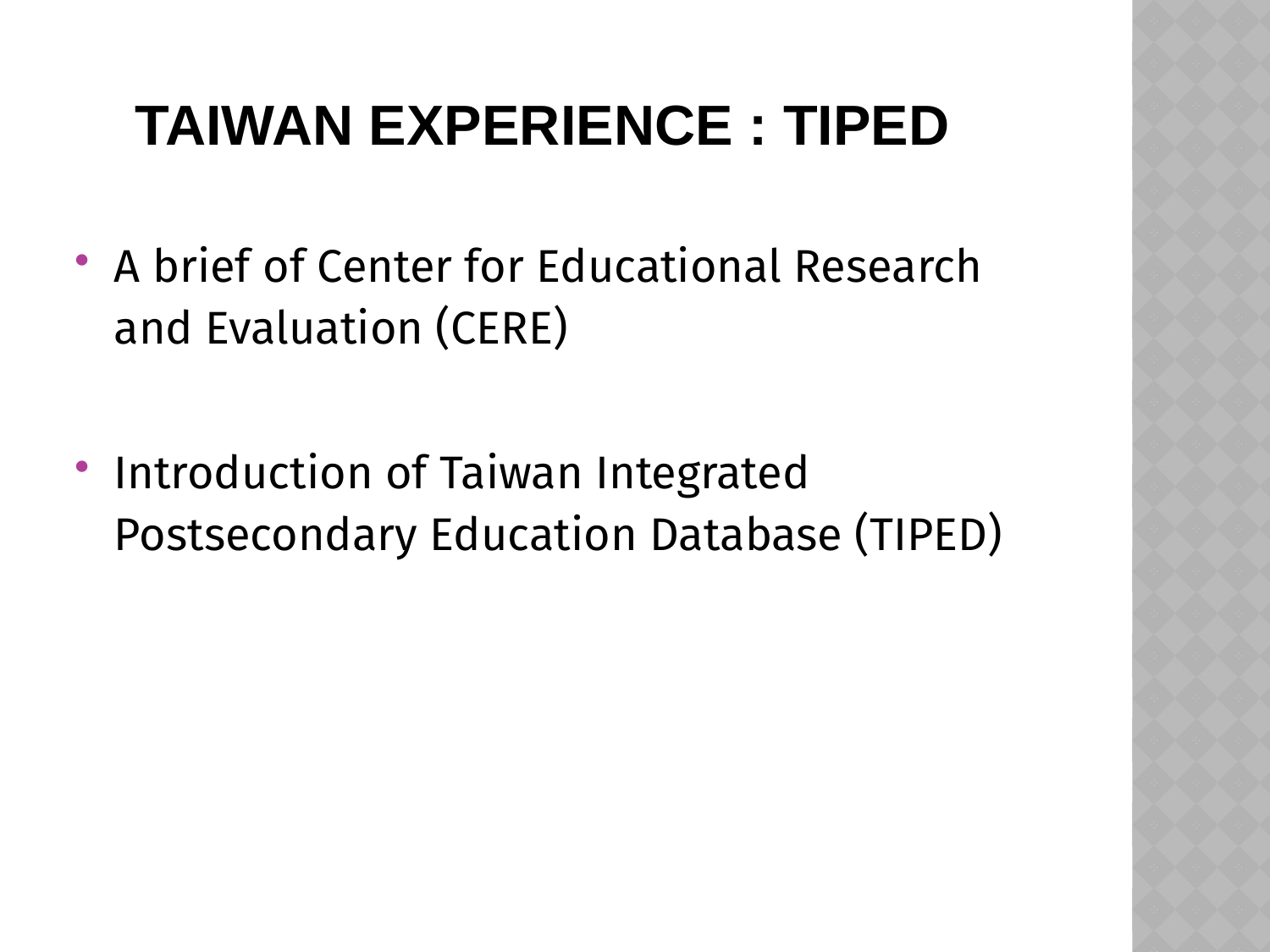

# Taiwan experience : TIPED
A brief of Center for Educational Research and Evaluation (CERE)

Introduction of Taiwan Integrated Postsecondary Education Database (TIPED)